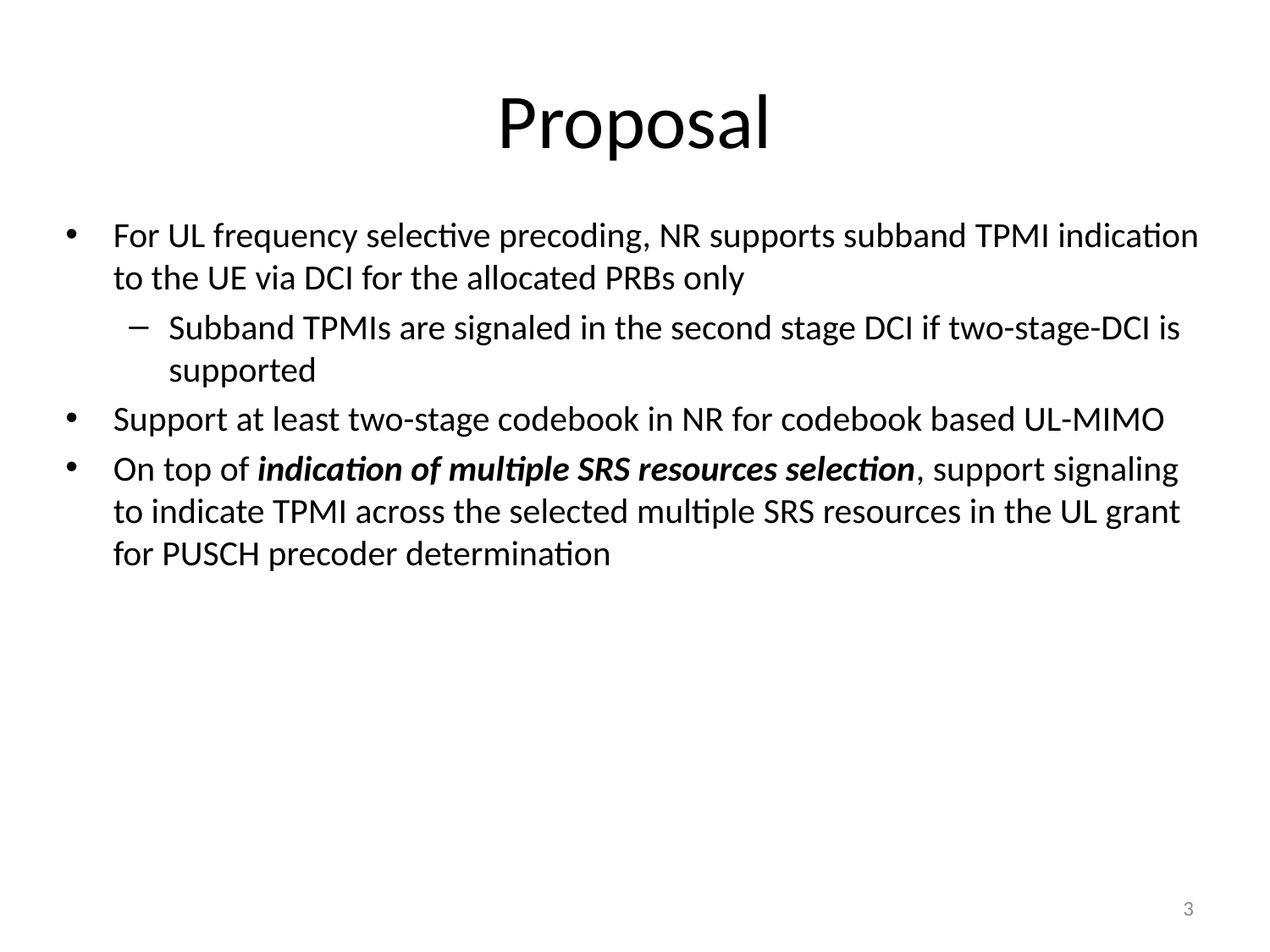

# Proposal
For UL frequency selective precoding, NR supports subband TPMI indication to the UE via DCI for the allocated PRBs only
Subband TPMIs are signaled in the second stage DCI if two-stage-DCI is supported
Support at least two-stage codebook in NR for codebook based UL-MIMO
On top of indication of multiple SRS resources selection, support signaling to indicate TPMI across the selected multiple SRS resources in the UL grant for PUSCH precoder determination

3